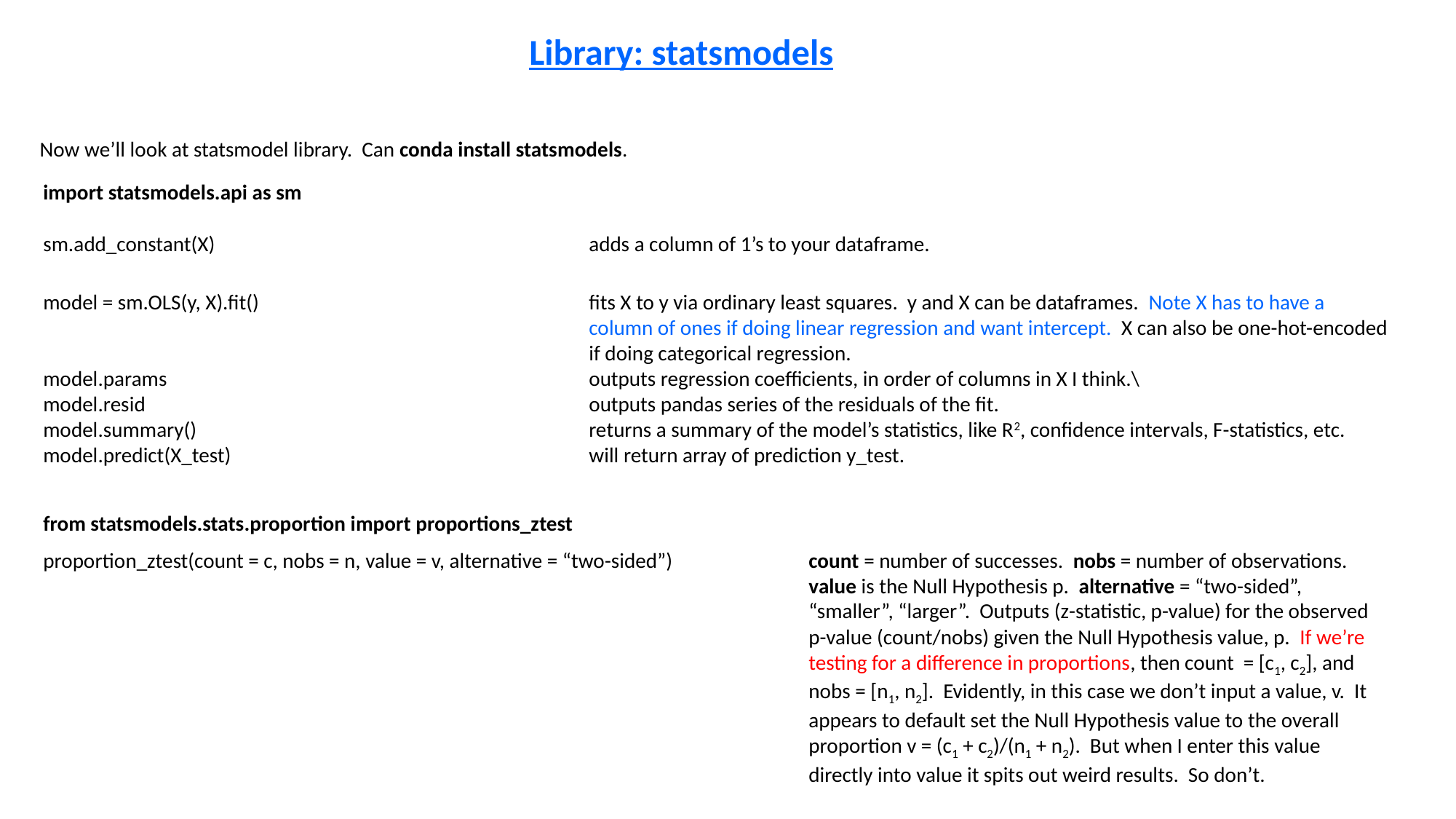

Library: statsmodels
Now we’ll look at statsmodel library.  Can conda install statsmodels.
import statsmodels.api as sm
sm.add_constant(X)				adds a column of 1’s to your dataframe.
model = sm.OLS(y, X).fit()				fits X to y via ordinary least squares.  y and X can be dataframes.  Note X has to have a
					column of ones if doing linear regression and want intercept.  X can also be one-hot-encoded
					if doing categorical regression.
model.params				outputs regression coefficients, in order of columns in X I think.\
model.resid					outputs pandas series of the residuals of the fit.
model.summary()				returns a summary of the model’s statistics, like R2, confidence intervals, F-statistics, etc.
model.predict(X_test)				will return array of prediction y_test.
from statsmodels.stats.proportion import proportions_ztest
proportion_ztest(count = c, nobs = n, value = v, alternative = “two-sided”)
count = number of successes.  nobs = number of observations.  value is the Null Hypothesis p.  alternative = “two-sided”, “smaller”, “larger”.  Outputs (z-statistic, p-value) for the observed p-value (count/nobs) given the Null Hypothesis value, p.  If we’re testing for a difference in proportions, then count  = [c1, c2], and nobs = [n1, n2].  Evidently, in this case we don’t input a value, v.  It appears to default set the Null Hypothesis value to the overall proportion v = (c1 + c2)/(n1 + n2).  But when I enter this value directly into value it spits out weird results.  So don’t.